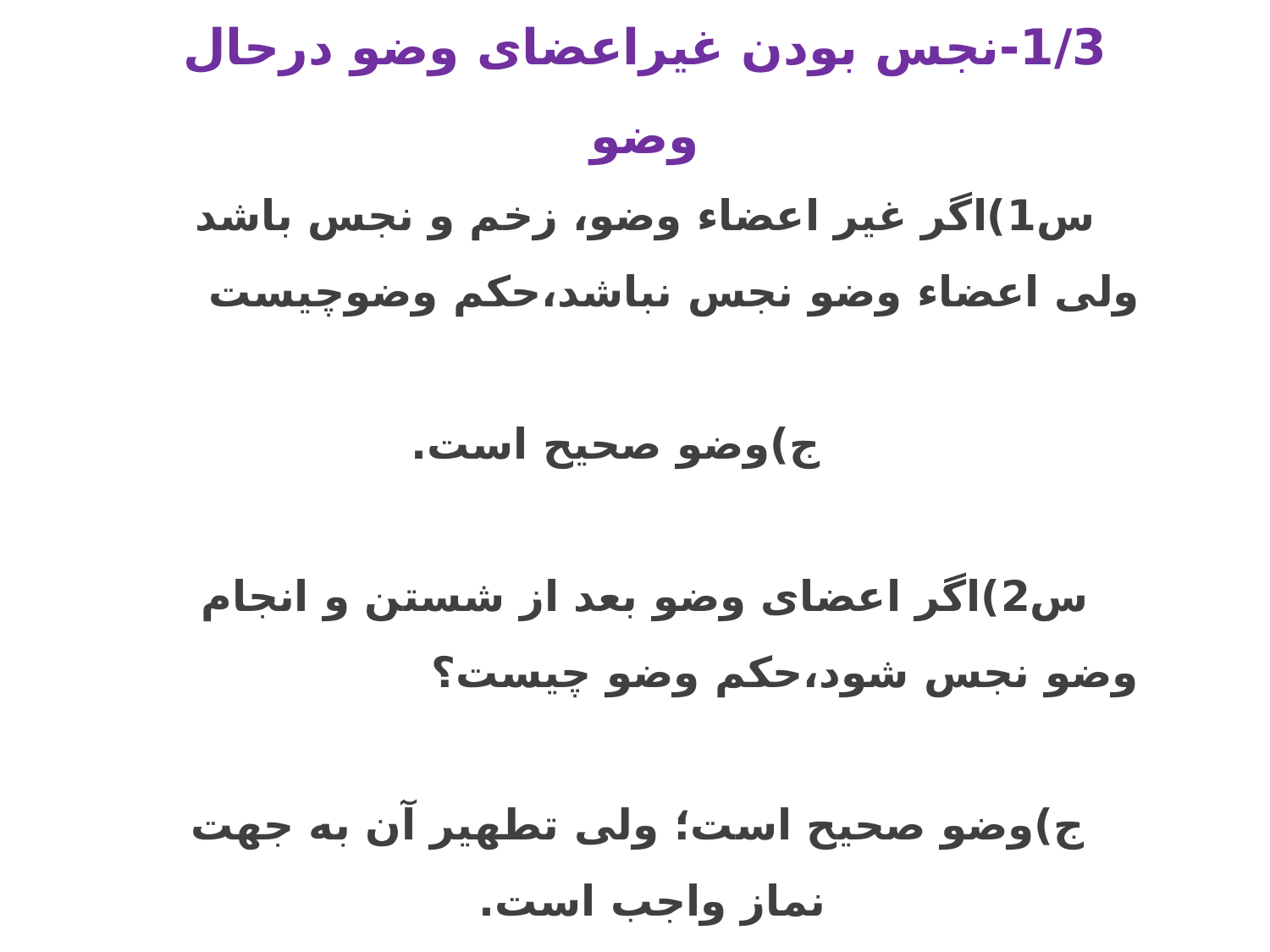

1/3-نجس بودن غیراعضای وضو درحال وضو
س1)اگر غیر اعضاء وضو، زخم و نجس باشد ولی اعضاء وضو نجس نباشد،حکم وضوچیست
    ج)وضو صحیح است.

س2)اگر اعضای وضو بعد از شستن و انجام وضو نجس شود،حکم وضو چیست؟
 ج)وضو صحیح است؛ ولی تطهیر آن به جهت نماز واجب است.